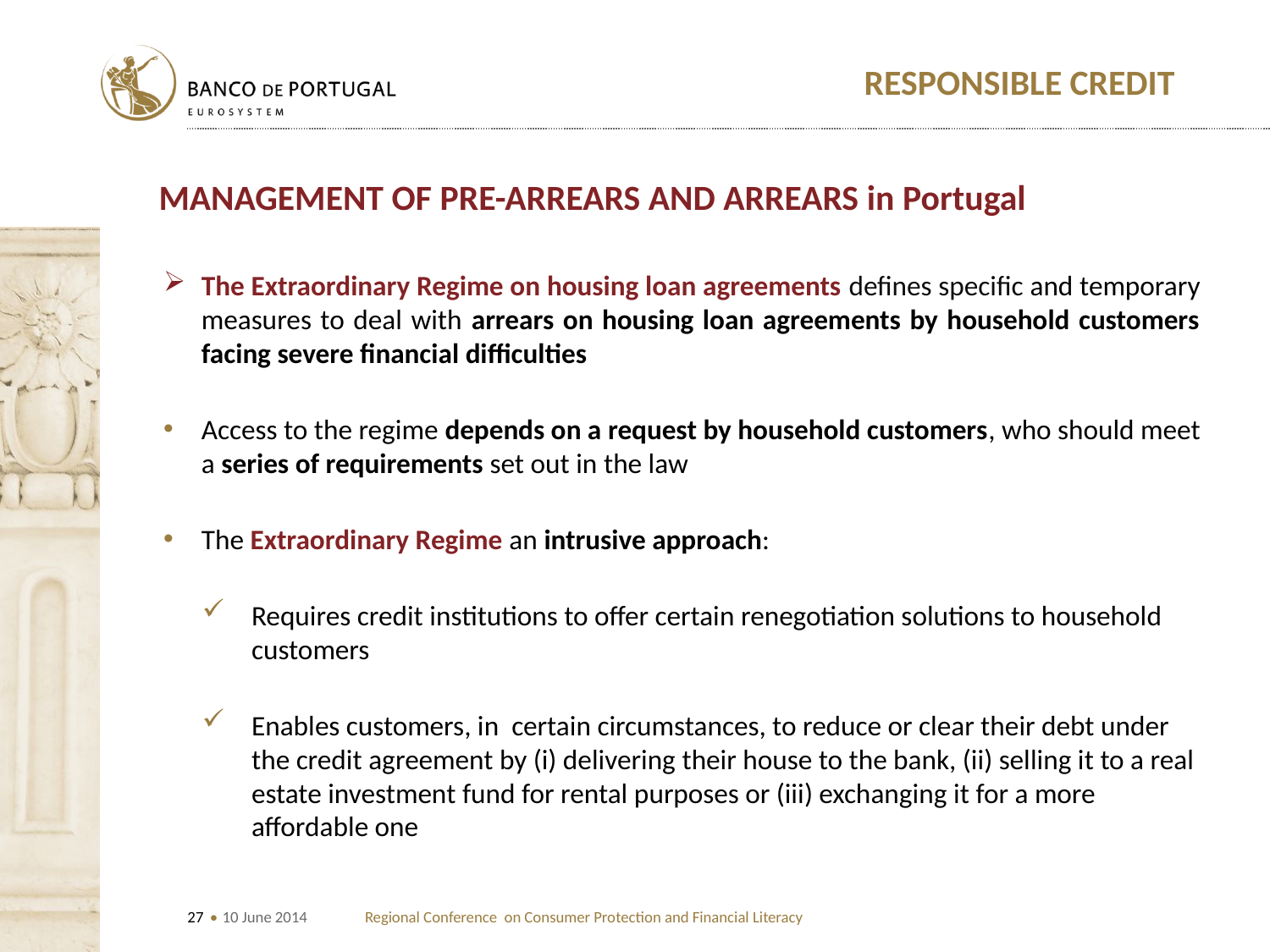

# Responsible Credit
Management of pre-arrears and arrears in Portugal
The Extraordinary Regime on housing loan agreements defines specific and temporary measures to deal with arrears on housing loan agreements by household customers facing severe financial difficulties
Access to the regime depends on a request by household customers, who should meet a series of requirements set out in the law
The Extraordinary Regime an intrusive approach:
Requires credit institutions to offer certain renegotiation solutions to household customers
Enables customers, in  certain circumstances, to reduce or clear their debt under the credit agreement by (i) delivering their house to the bank, (ii) selling it to a real estate investment fund for rental purposes or (iii) exchanging it for a more affordable one
10 June 2014
Regional Conference  on Consumer Protection and Financial Literacy